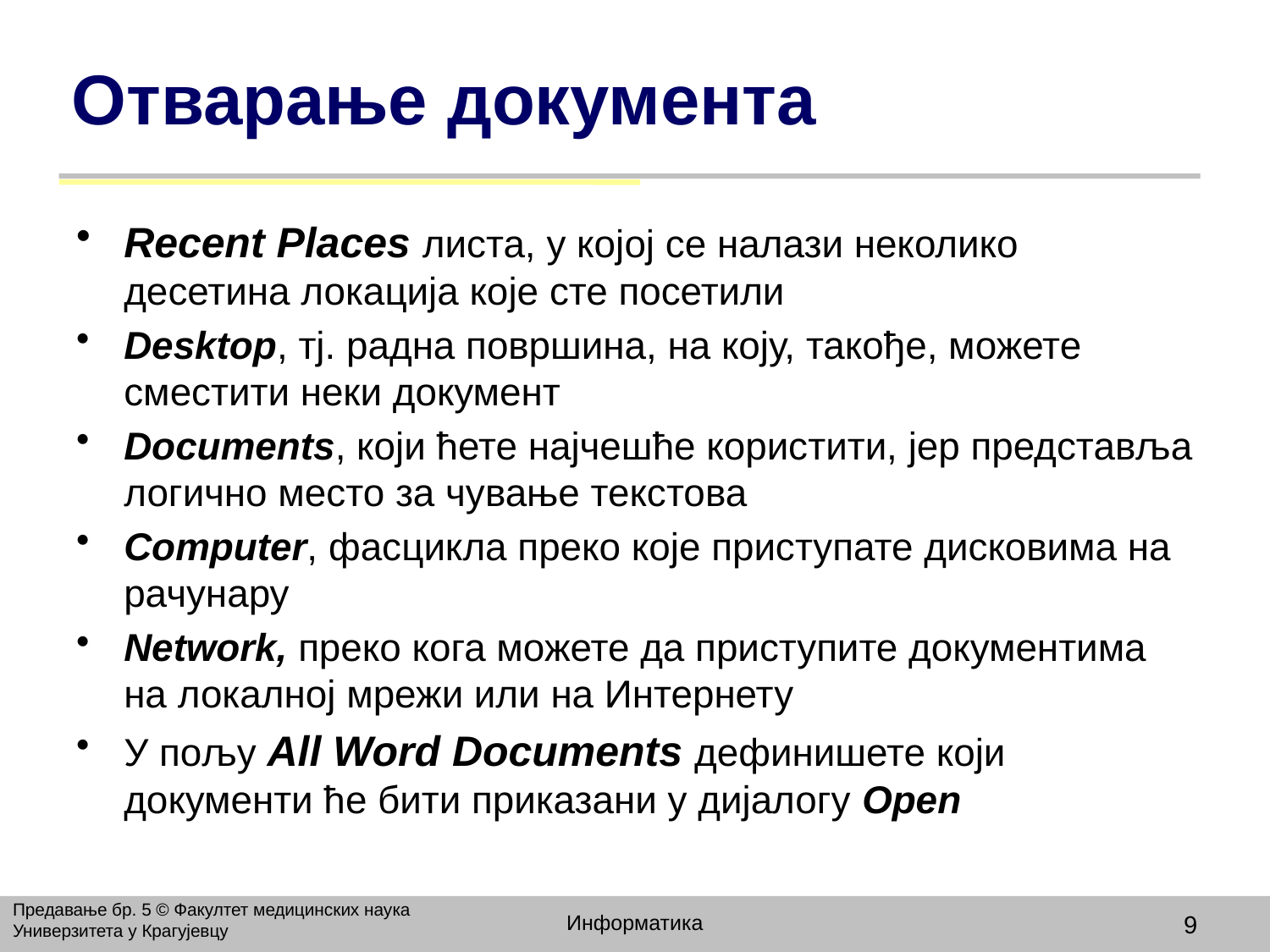

# Отварање документа
Recent Places листа, у којој се налази неколико десетина локација које сте посетили
Desktop, тј. радна површина, на коју, такође, можете сместити неки документ
Documents, који ћете најчешће користити, јер представља логично место за чување текстова
Computer, фасцикла преко које приступате дисковима на рачунару
Network, преко кога можете да приступите документима на локалној мрежи или на Интернету
У пољу All Word Documents дефинишете који документи ће бити приказани у дијалогу Open
Предавање бр. 5 © Факултет медицинских наука Универзитета у Крагујевцу
Информатика
9